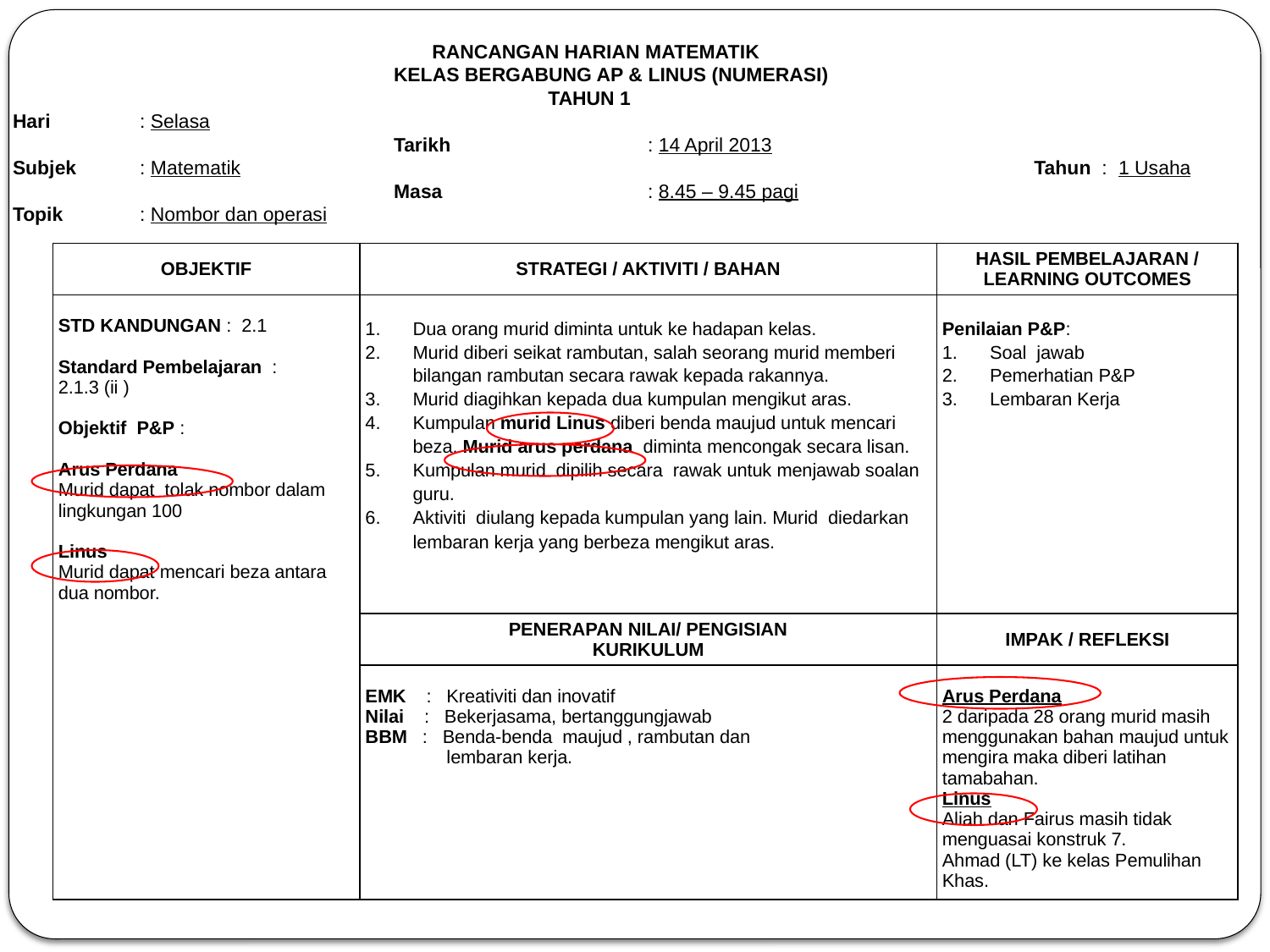

RANCANGAN HARIAN MATEMATIK
			KELAS BERGABUNG AP & LINUS (NUMERASI)
				     TAHUN 1
Hari	: Selasa											Tarikh		: 14 April 2013
Subjek	: Matematik		               					 Tahun  :  1 Usaha		         	Masa		: 8.45 – 9.45 pagi
Topik	: Nombor dan operasi

| OBJEKTIF | STRATEGI / AKTIVITI / BAHAN | HASIL PEMBELAJARAN / LEARNING OUTCOMES |
| --- | --- | --- |
| STD KANDUNGAN : 2.1 Standard Pembelajaran : 2.1.3 (ii ) Objektif P&P : Arus Perdana Murid dapat tolak nombor dalam lingkungan 100 Linus Murid dapat mencari beza antara dua nombor. | Dua orang murid diminta untuk ke hadapan kelas. Murid diberi seikat rambutan, salah seorang murid memberi bilangan rambutan secara rawak kepada rakannya. Murid diagihkan kepada dua kumpulan mengikut aras. Kumpulan murid Linus diberi benda maujud untuk mencari beza. Murid arus perdana diminta mencongak secara lisan. Kumpulan murid dipilih secara rawak untuk menjawab soalan guru. Aktiviti diulang kepada kumpulan yang lain. Murid diedarkan lembaran kerja yang berbeza mengikut aras. | Penilaian P&P: Soal jawab Pemerhatian P&P Lembaran Kerja |
|  | PENERAPAN NILAI/ PENGISIAN KURIKULUM | IMPAK / REFLEKSI |
|  | EMK : Kreativiti dan inovatif Nilai : Bekerjasama, bertanggungjawab BBM : Benda-benda maujud , rambutan dan lembaran kerja. | Arus Perdana 2 daripada 28 orang murid masih menggunakan bahan maujud untuk mengira maka diberi latihan tamabahan. Linus Aliah dan Fairus masih tidak menguasai konstruk 7. Ahmad (LT) ke kelas Pemulihan Khas. |